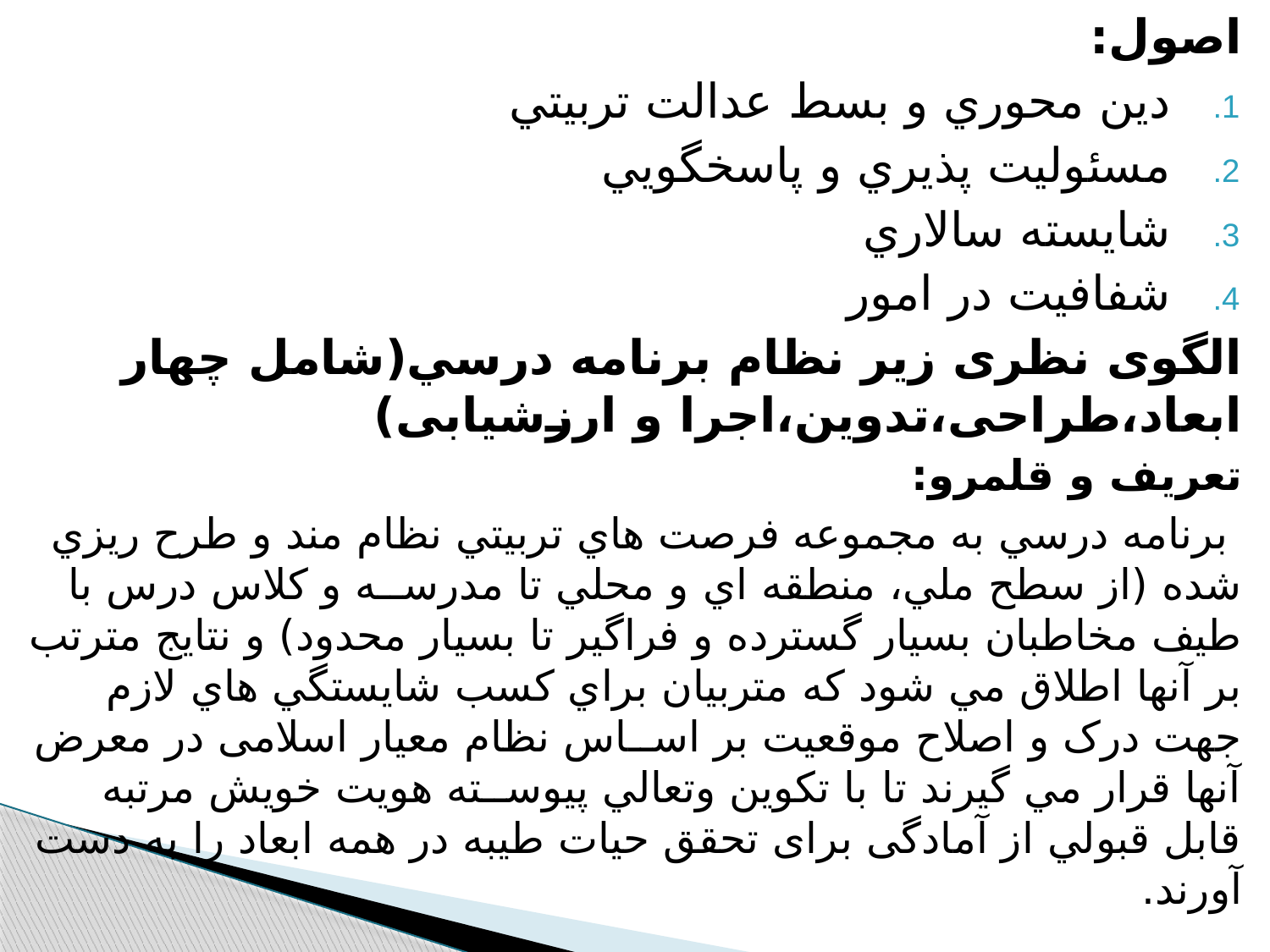

اصول:
دين محوري و بسط عدالت تربيتي
مسئوليت پذيري و پاسخگويي
شايسته سالاري
شفافيت در امور
الگوی نظری زير نظام برنامه درسي(شامل چهار ابعاد،طراحی،تدوین،اجرا و ارزشیابی)
تعريف و قلمرو:
 برنامه درسي به مجموعه فرصت هاي تربيتي نظام مند و طرح ريزي شده (از سطح ملي، منطقه اي و محلي تا مدرســه و کلاس درس با طيف مخاطبان بسيار گسترده و فراگير تا بسيار محدود) و نتايج مترتب بر آنها اطلاق مي شود که متربيان براي کسب شايستگي هاي لازم جهت درک و اصلاح موقعيت بر اســاس نظام معيار اسلامی در معرض آنها قرار مي گيرند تا با تكوين وتعالي پيوســته هويت خويش مرتبه قابل قبولي از آمادگی برای تحقق حيات طيبه در همه ابعاد را به دست آورند.